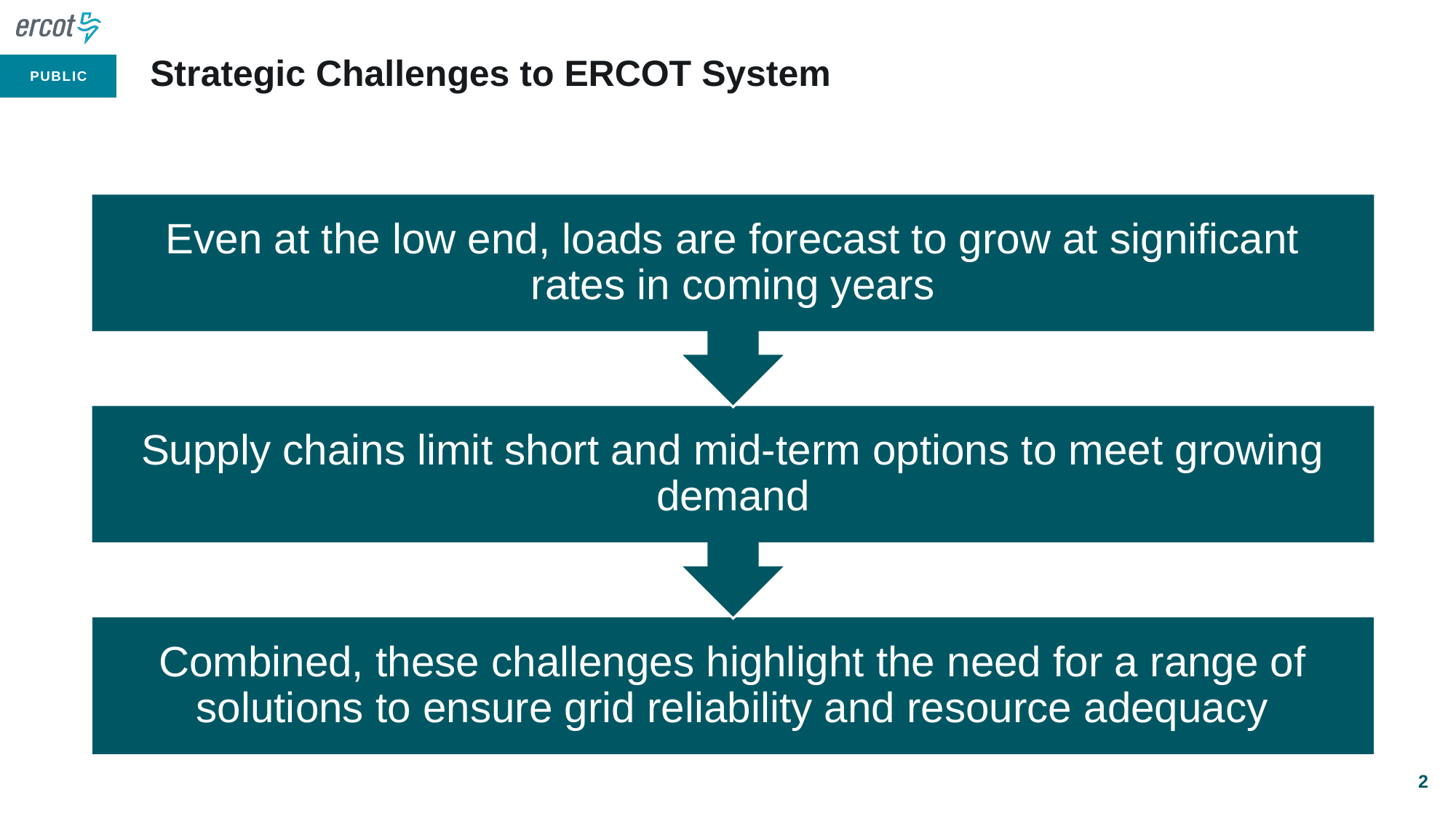

# Strategic Challenges to ERCOT System
Combined, these challenges highlight the need for a range of solutions to ensure grid reliability and resource adequacy
Supply chains limit short and mid-term options to meet growing demand
Even at the low end, loads are forecast to grow at significant rates in coming years
2
2